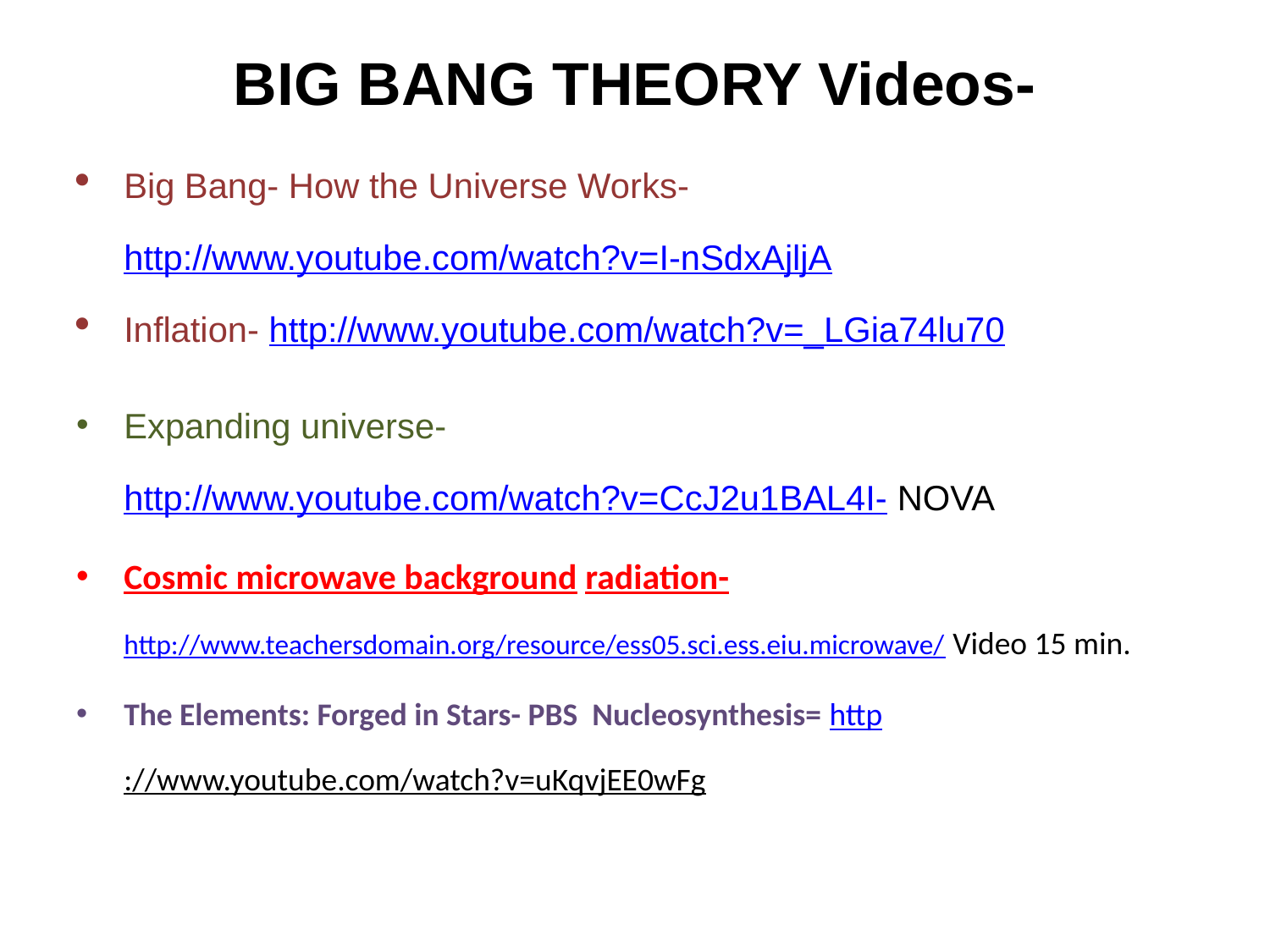

# BIG BANG THEORY Videos-
Big Bang- How the Universe Works- http://www.youtube.com/watch?v=I-nSdxAjljA
Inflation- http://www.youtube.com/watch?v=_LGia74lu70
Expanding universe- http://www.youtube.com/watch?v=CcJ2u1BAL4I- NOVA
Cosmic microwave background radiation-http://www.teachersdomain.org/resource/ess05.sci.ess.eiu.microwave/ Video 15 min.
The Elements: Forged in Stars- PBS  Nucleosynthesis= http://www.youtube.com/watch?v=uKqvjEE0wFg